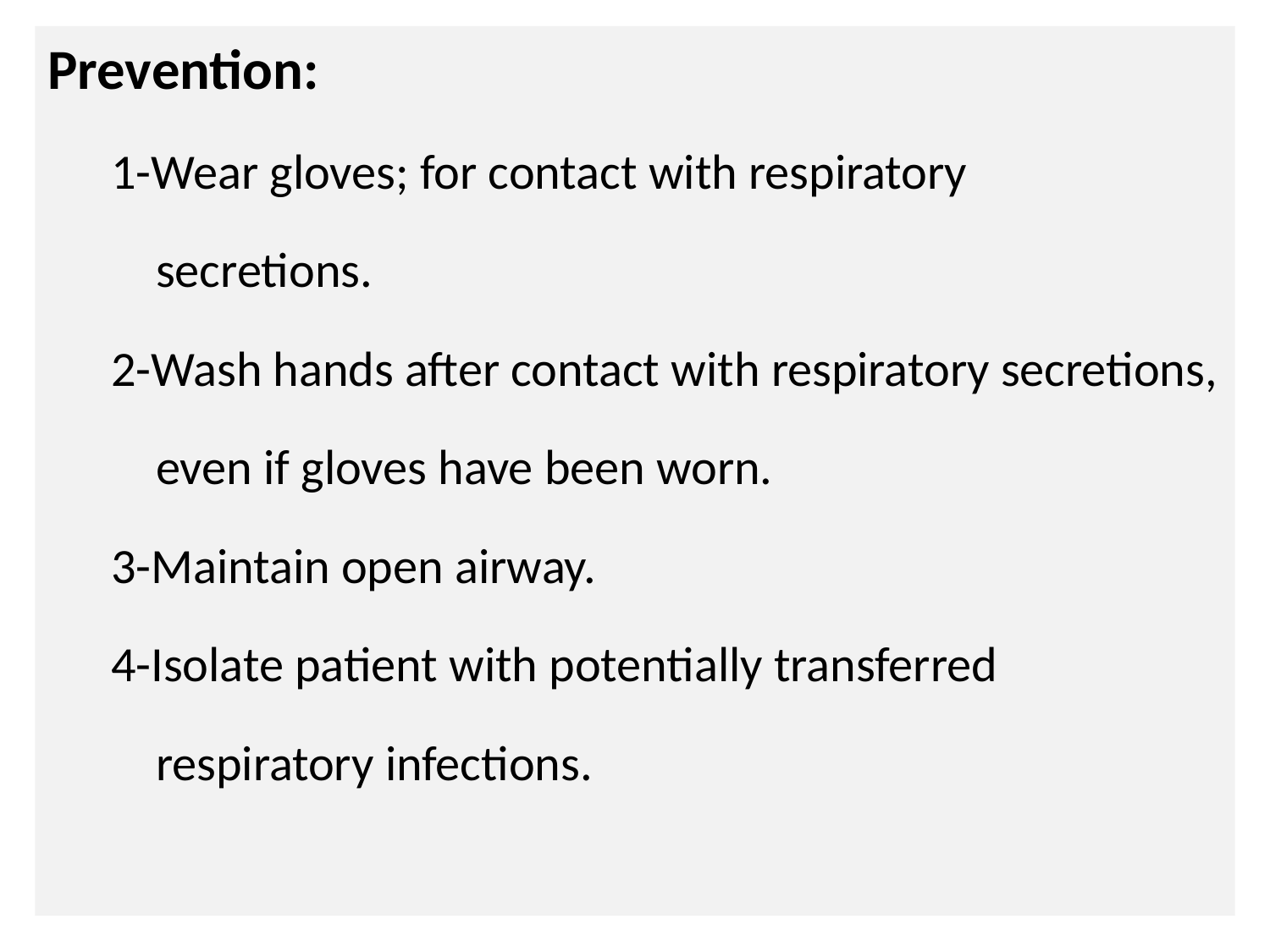

# n
Prevention:
1-Wear gloves; for contact with respiratory
    secretions.
2-Wash hands after contact with respiratory secretions,
    even if gloves have been worn.
3-Maintain open airway.
4-Isolate patient with potentially transferred
    respiratory infections.